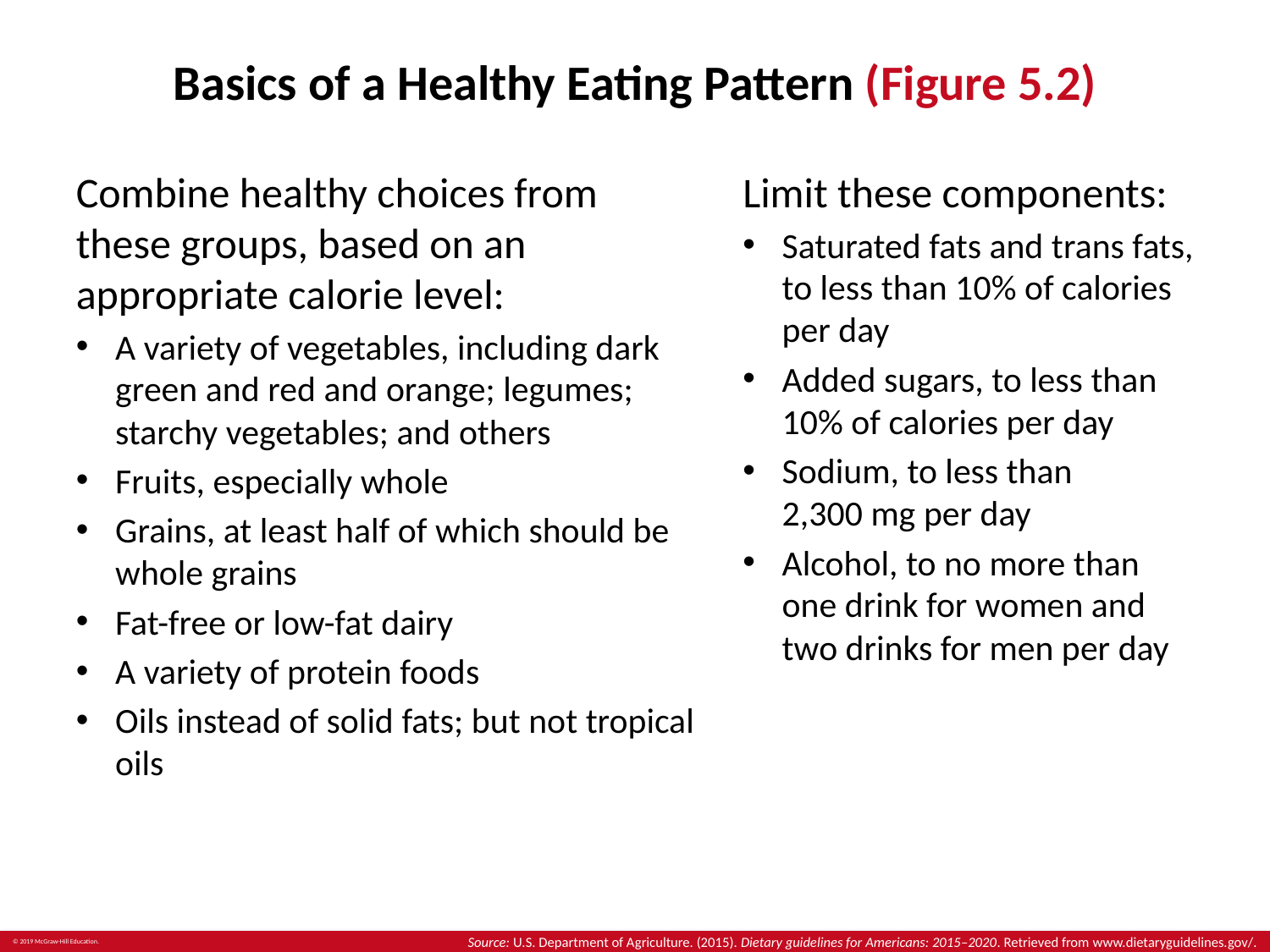

# Basics of a Healthy Eating Pattern (Figure 5.2)
Combine healthy choices from these groups, based on an appropriate calorie level:
A variety of vegetables, including dark green and red and orange; legumes; starchy vegetables; and others
Fruits, especially whole
Grains, at least half of which should be whole grains
Fat-free or low-fat dairy
A variety of protein foods
Oils instead of solid fats; but not tropical oils
Limit these components:
Saturated fats and trans fats, to less than 10% of calories per day
Added sugars, to less than 10% of calories per day
Sodium, to less than
2,300 mg per day
Alcohol, to no more than one drink for women and two drinks for men per day
Source: U.S. Department of Agriculture. (2015). Dietary guidelines for Americans: 2015–2020. Retrieved from www.dietaryguidelines.gov/.